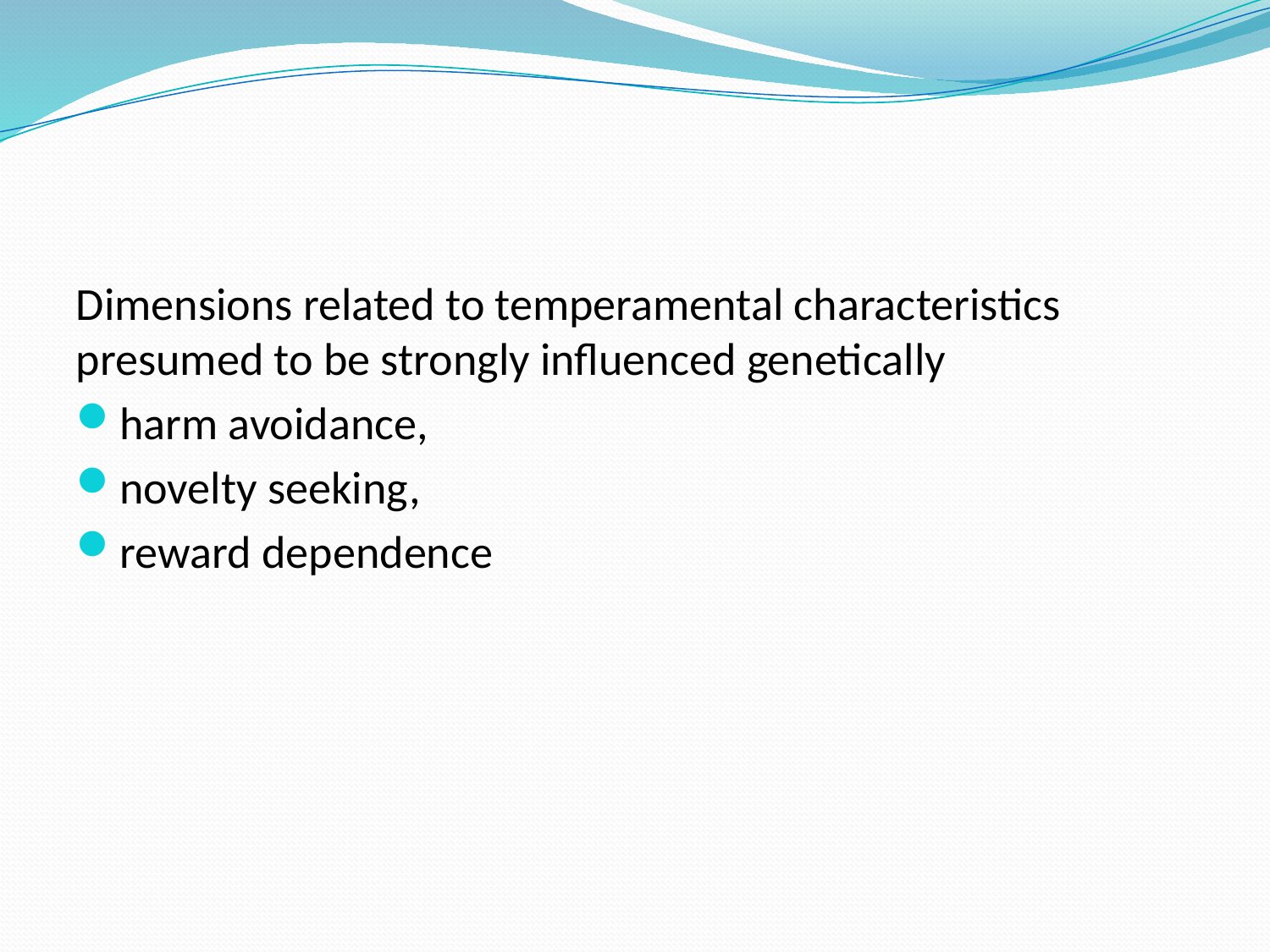

#
Dimensions related to temperamental characteristics presumed to be strongly influenced genetically
harm avoidance,
novelty seeking,
reward dependence